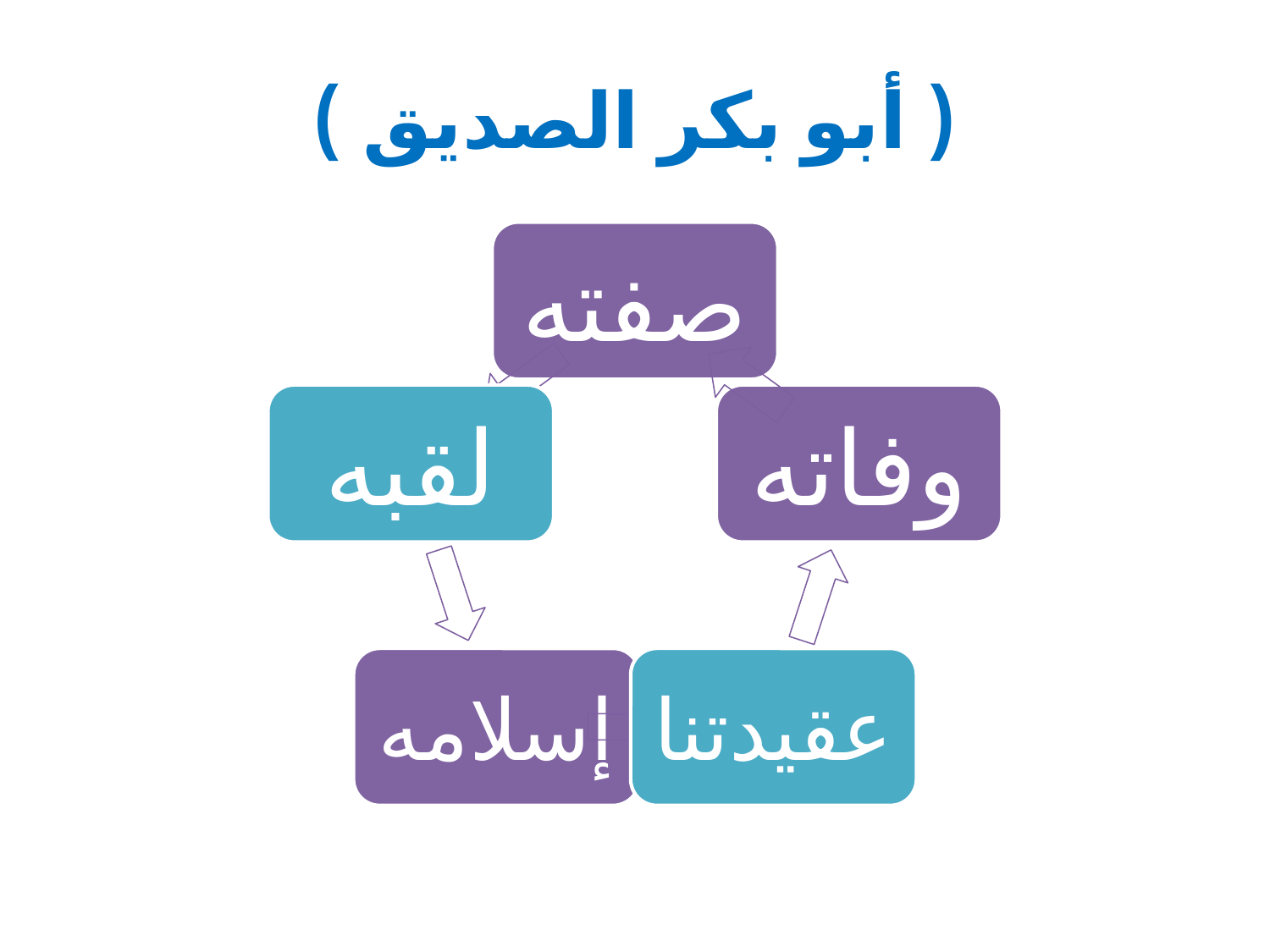

# ( أبو بكر الصديق )
صفته
لقبه
عقيدتنا
وفاته